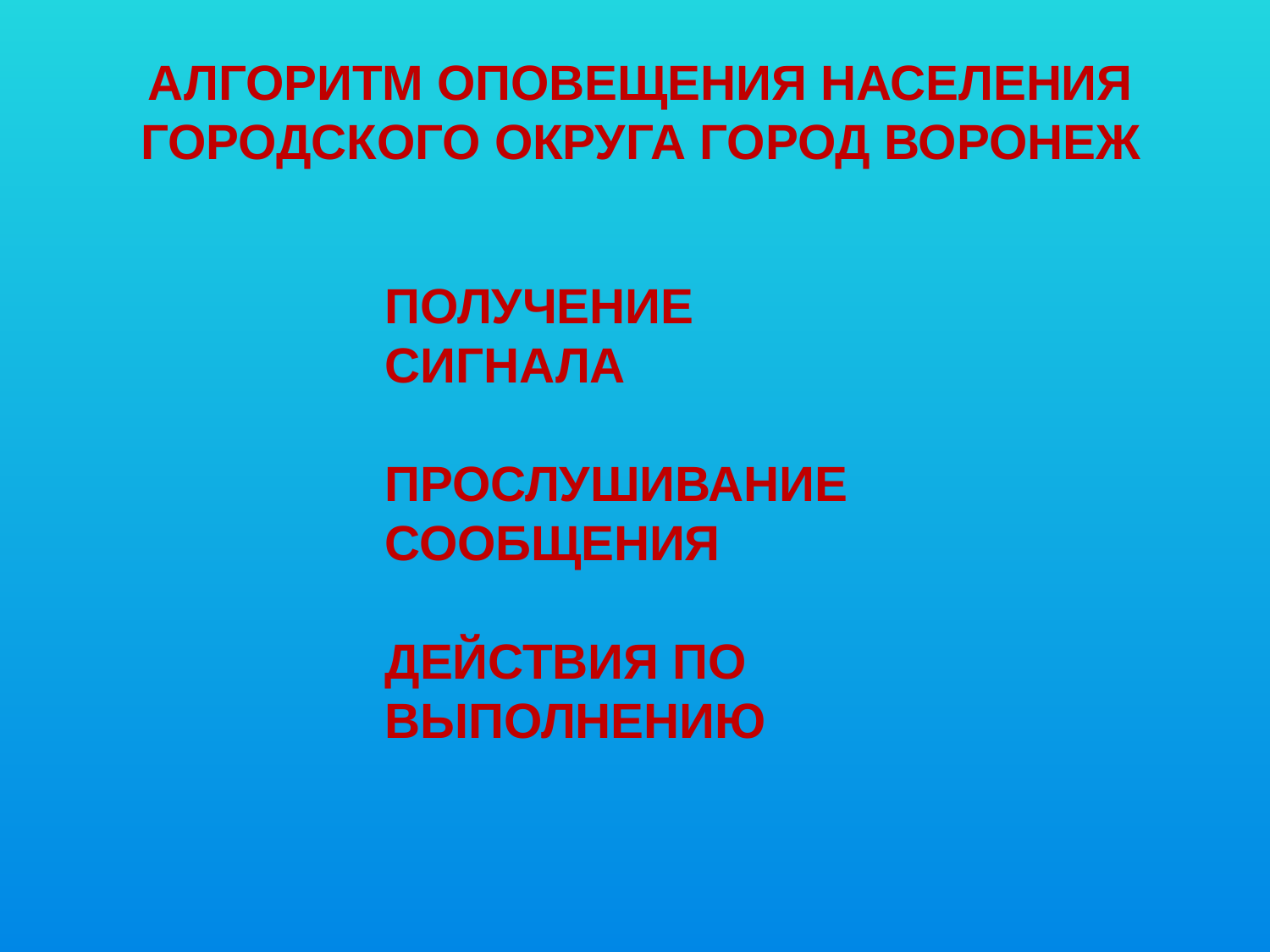

АЛГОРИТМ ОПОВЕЩЕНИЯ НАСЕЛЕНИЯ ГОРОДСКОГО ОКРУГА ГОРОД ВОРОНЕЖ

ПОЛУЧЕНИЕ СИГНАЛА
ПРОСЛУШИВАНИЕ  СООБЩЕНИЯ

ДЕЙСТВИЯ ПО ВЫПОЛНЕНИЮ